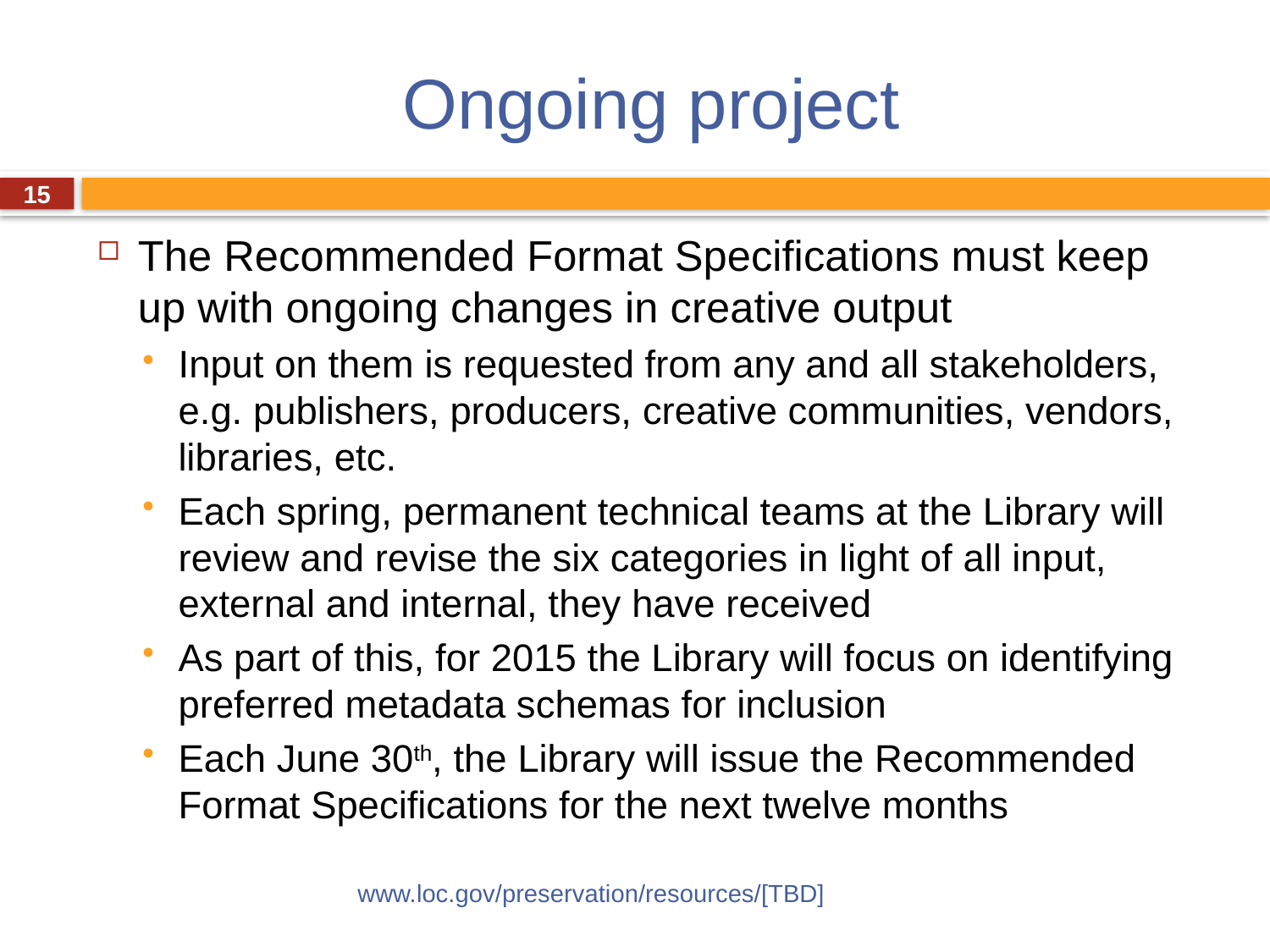

# Ongoing project
15
The Recommended Format Specifications must keep up with ongoing changes in creative output
Input on them is requested from any and all stakeholders, e.g. publishers, producers, creative communities, vendors, libraries, etc.
Each spring, permanent technical teams at the Library will review and revise the six categories in light of all input, external and internal, they have received
As part of this, for 2015 the Library will focus on identifying preferred metadata schemas for inclusion
Each June 30th, the Library will issue the Recommended Format Specifications for the next twelve months

www.loc.gov/preservation/resources/[TBD]